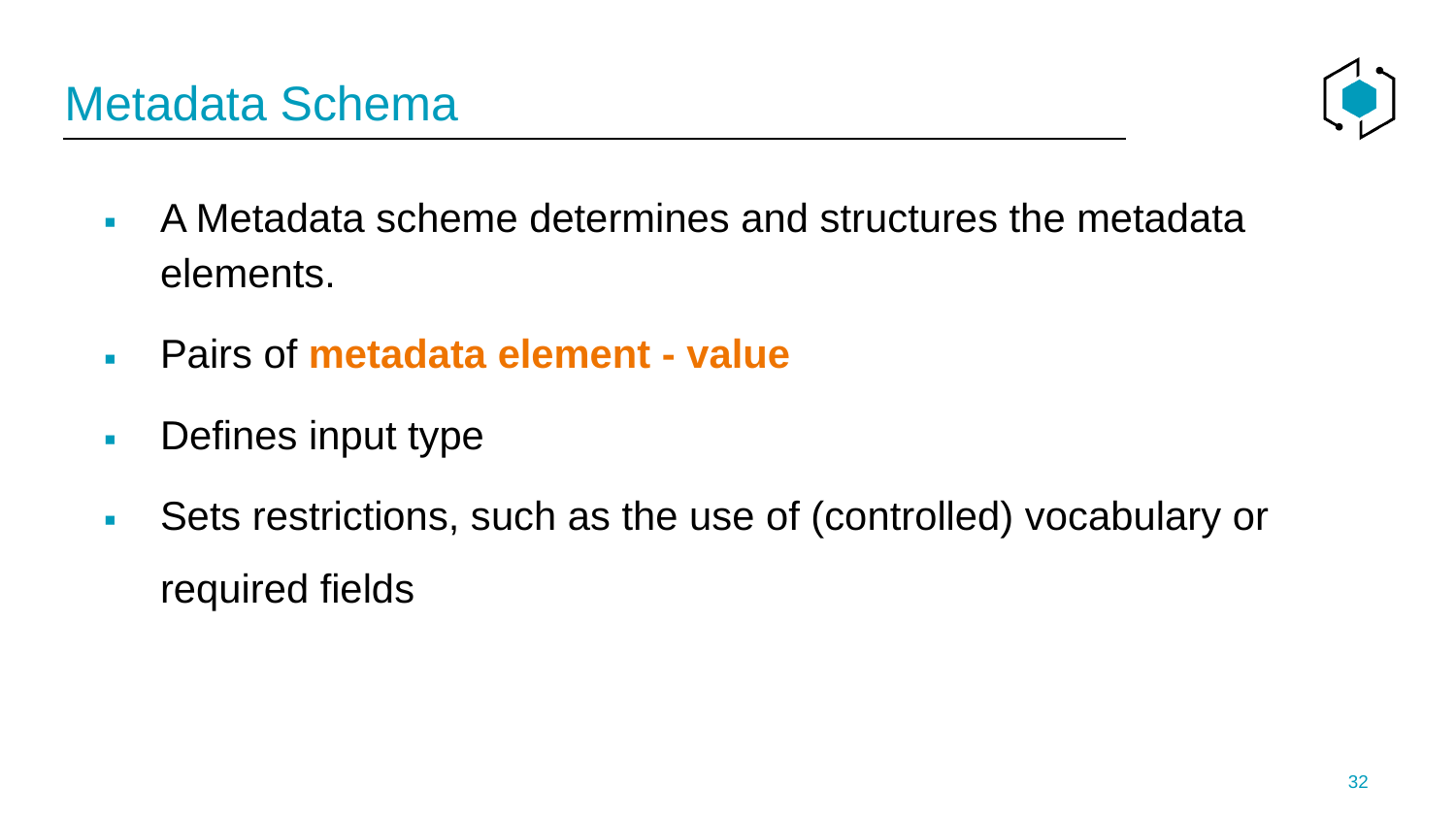

# Metadata Schema
A Metadata scheme determines and structures the metadata elements.
Pairs of metadata element - value
Defines input type
Sets restrictions, such as the use of (controlled) vocabulary or required fields
32